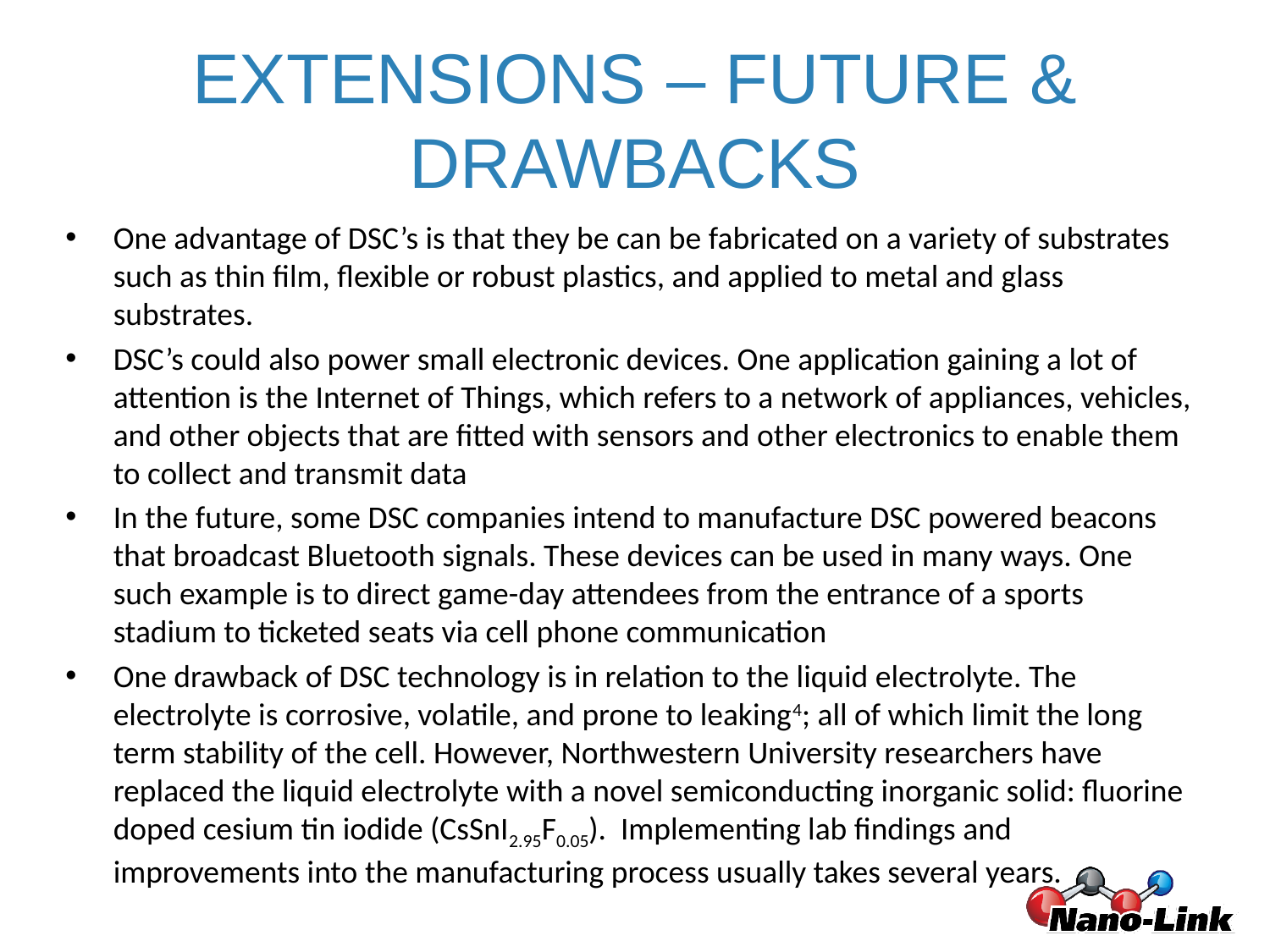

# EXTENSIONS – FUTURE & DRAWBACKS
One advantage of DSC’s is that they be can be fabricated on a variety of substrates such as thin film, flexible or robust plastics, and applied to metal and glass substrates.
DSC’s could also power small electronic devices. One application gaining a lot of attention is the Internet of Things, which refers to a network of appliances, vehicles, and other objects that are fitted with sensors and other electronics to enable them to collect and transmit data
In the future, some DSC companies intend to manufacture DSC powered beacons that broadcast Bluetooth signals. These devices can be used in many ways. One such example is to direct game-day attendees from the entrance of a sports stadium to ticketed seats via cell phone communication
One drawback of DSC technology is in relation to the liquid electrolyte. The electrolyte is corrosive, volatile, and prone to leaking4; all of which limit the long term stability of the cell. However, Northwestern University researchers have replaced the liquid electrolyte with a novel semiconducting inorganic solid: fluorine doped cesium tin iodide (CsSnI2.95F0.05).  Implementing lab findings and improvements into the manufacturing process usually takes several years.